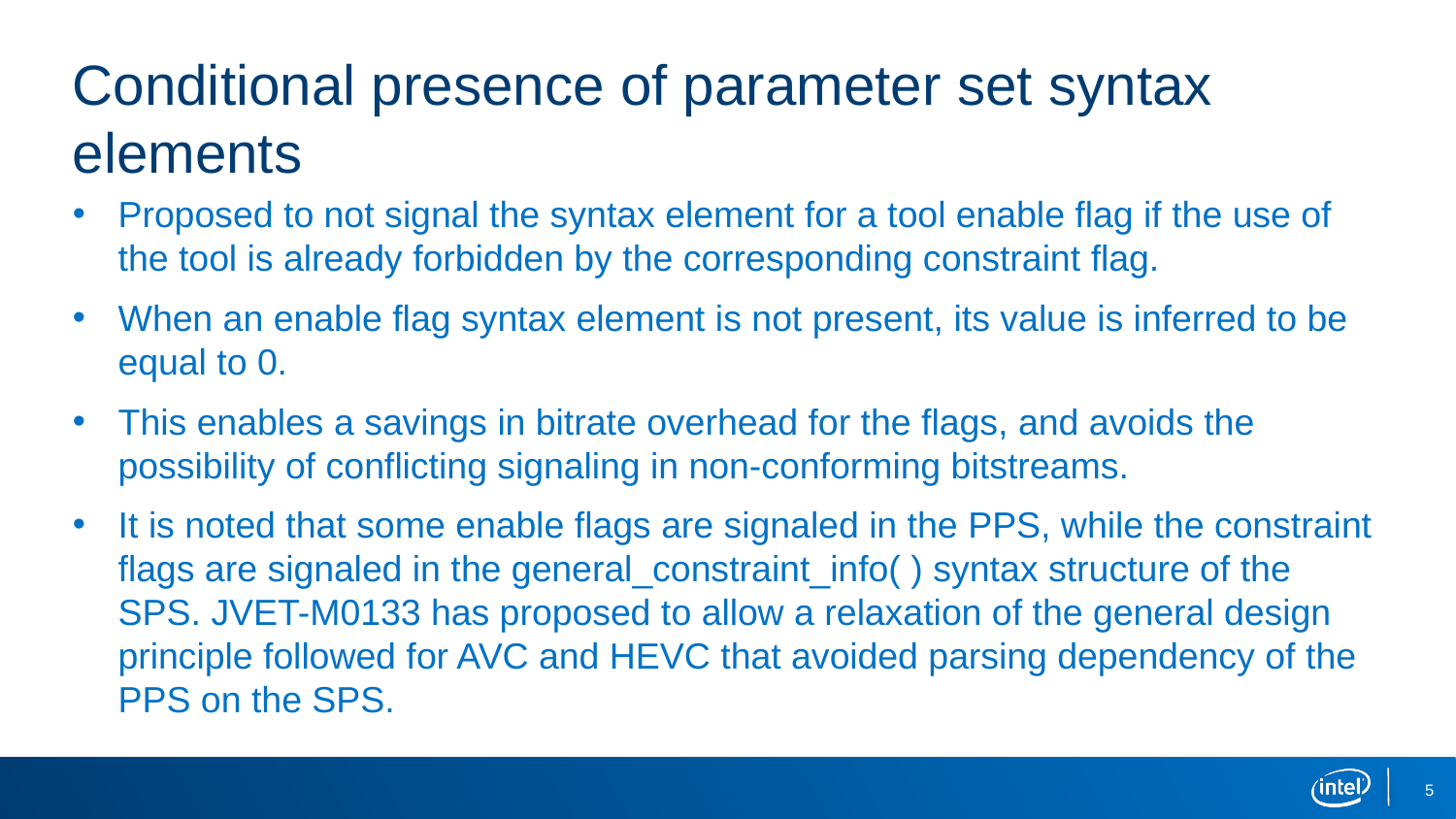

# Conditional presence of parameter set syntax elements
Proposed to not signal the syntax element for a tool enable flag if the use of the tool is already forbidden by the corresponding constraint flag.
When an enable flag syntax element is not present, its value is inferred to be equal to 0.
This enables a savings in bitrate overhead for the flags, and avoids the possibility of conflicting signaling in non-conforming bitstreams.
It is noted that some enable flags are signaled in the PPS, while the constraint flags are signaled in the general_constraint_info( ) syntax structure of the SPS. JVET-M0133 has proposed to allow a relaxation of the general design principle followed for AVC and HEVC that avoided parsing dependency of the PPS on the SPS.

5